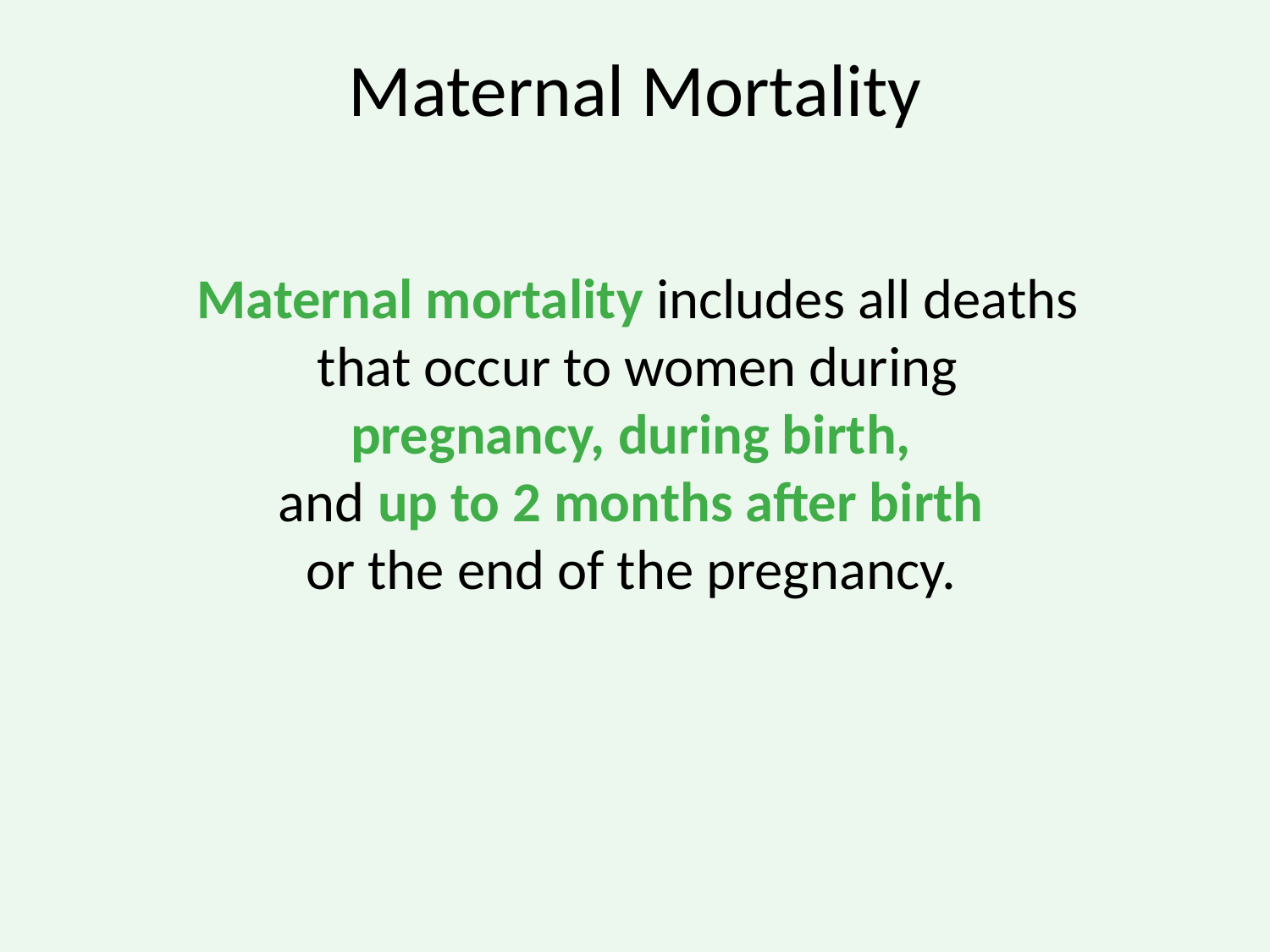

# Maternal Mortality
Maternal mortality includes all deaths that occur to women during pregnancy, during birth,
and up to 2 months after birth
or the end of the pregnancy.